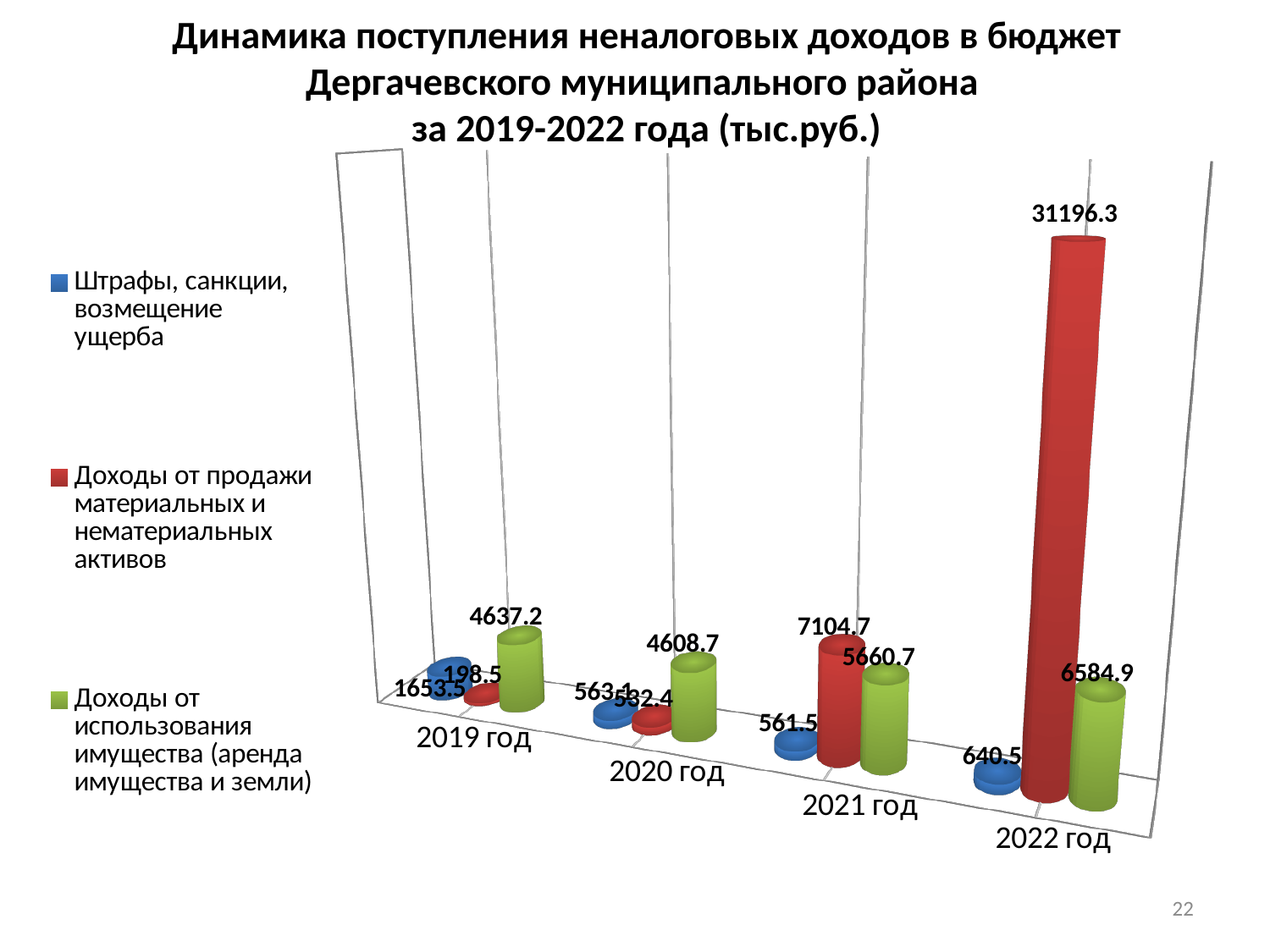

# Динамика поступления неналоговых доходов в бюджет Дергачевского муниципального района за 2019-2022 года (тыс.руб.)

[unsupported chart]

22